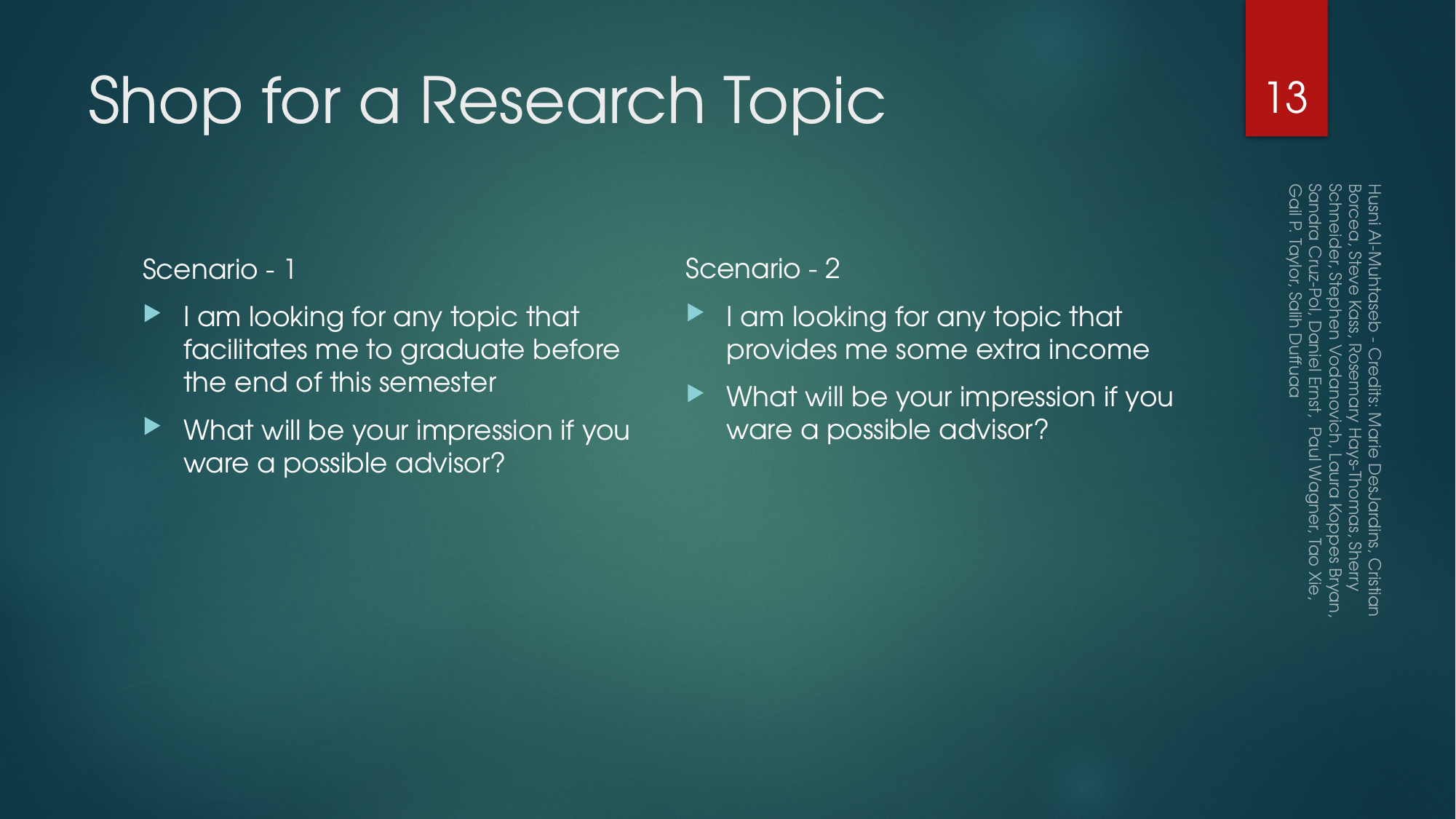

13
# Shop for a Research Topic
Scenario - 2
I am looking for any topic that provides me some extra income
What will be your impression if you ware a possible advisor?
Scenario - 1
I am looking for any topic that facilitates me to graduate before the end of this semester
What will be your impression if you ware a possible advisor?
Husni Al-Muhtaseb - Credits: Marie DesJardins, Cristian Borcea, Steve Kass, Rosemary Hays-Thomas, Sherry Schneider, Stephen Vodanovich, Laura Koppes Bryan, Sandra Cruz-Pol, Daniel Ernst,  Paul Wagner, Tao Xie, Gail P. Taylor, Salih Duffuaa